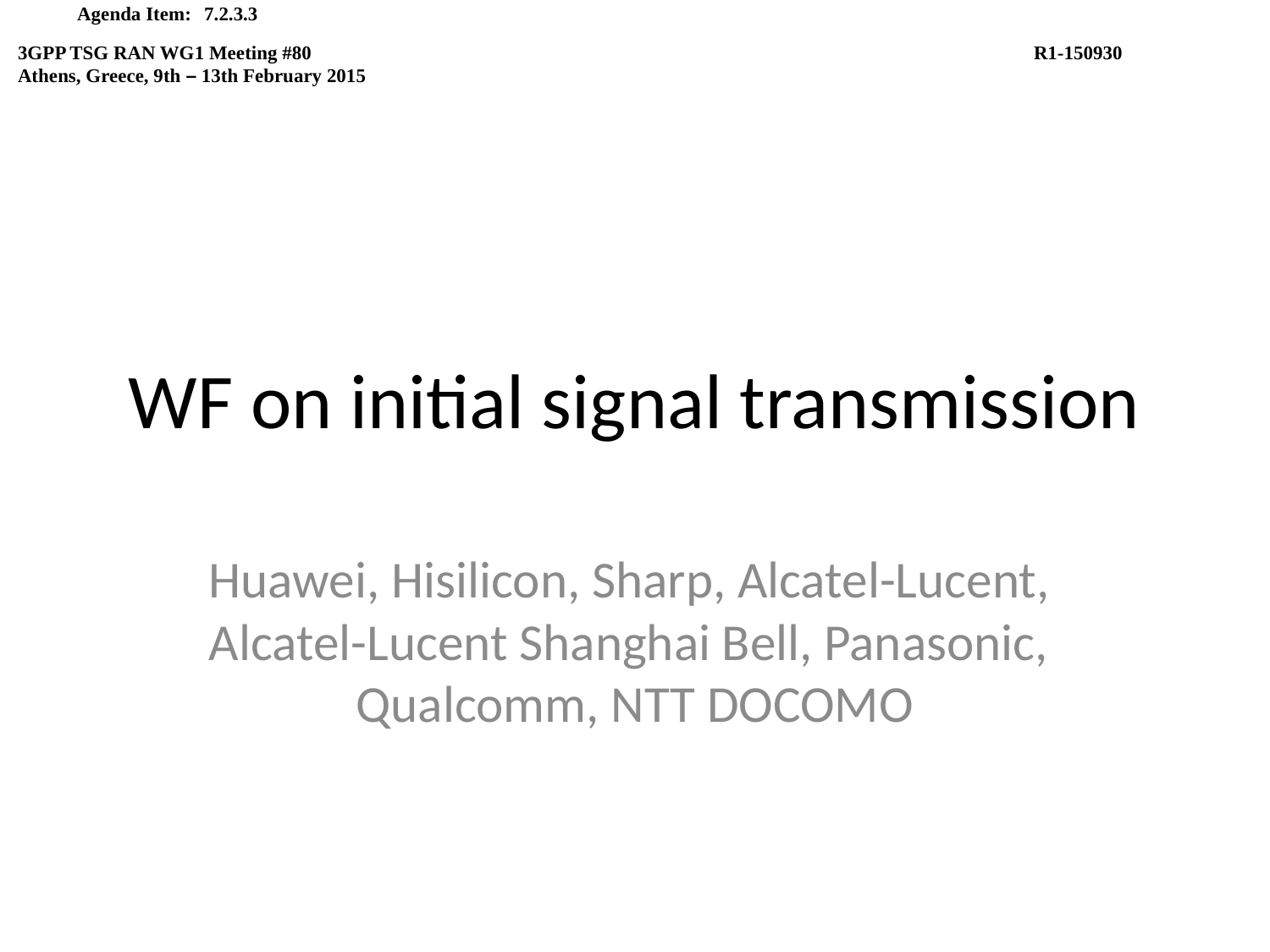

Agenda Item:	7.2.3.3

3GPP TSG RAN WG1 Meeting #80						R1-150930
Athens, Greece, 9th – 13th February 2015

# WF on initial signal transmission
Huawei, Hisilicon, Sharp, Alcatel-Lucent,  Alcatel-Lucent Shanghai Bell, Panasonic,  Qualcomm, NTT DOCOMO